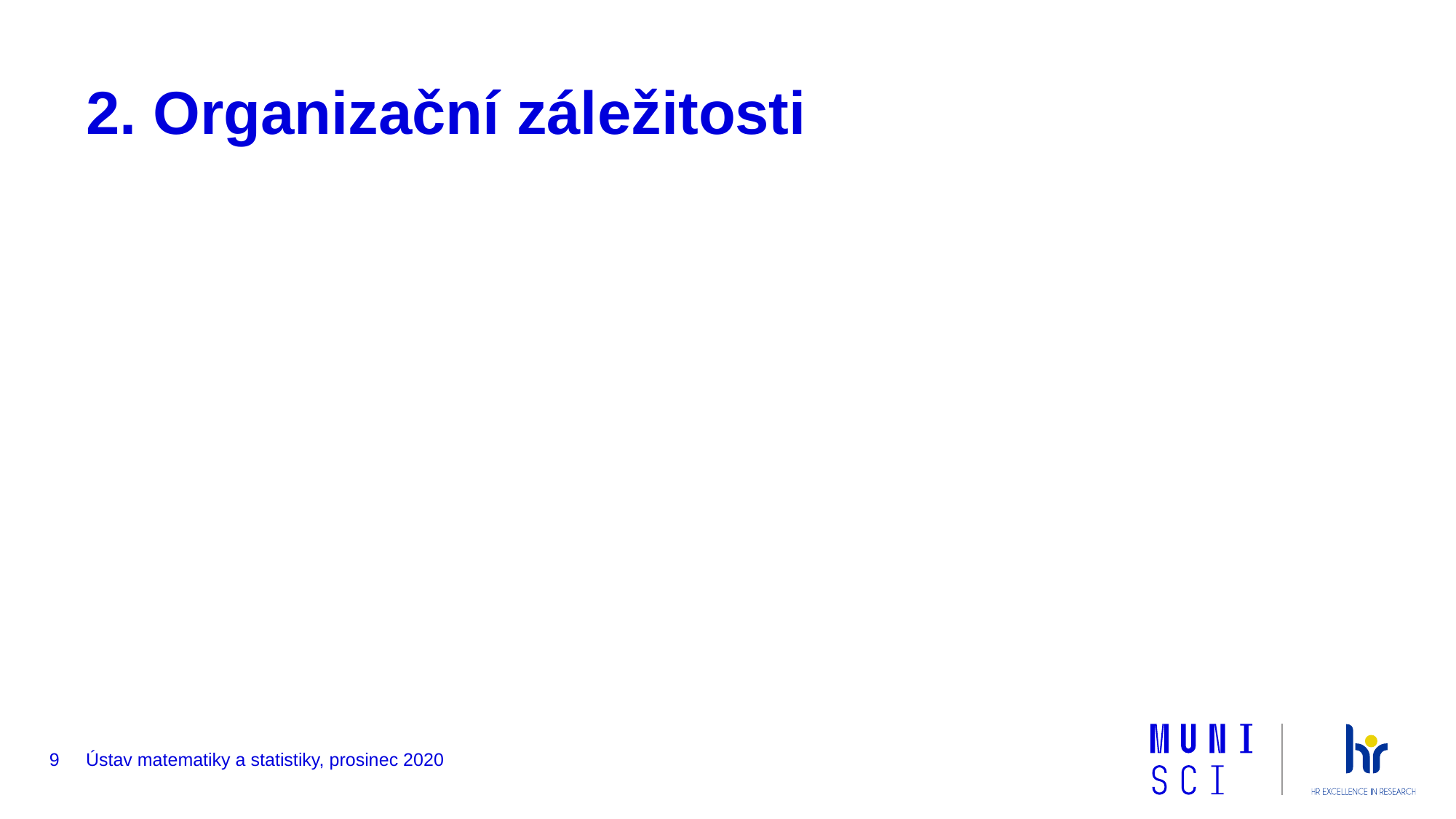

# 2. Organizační záležitosti
9
Ústav matematiky a statistiky, prosinec 2020